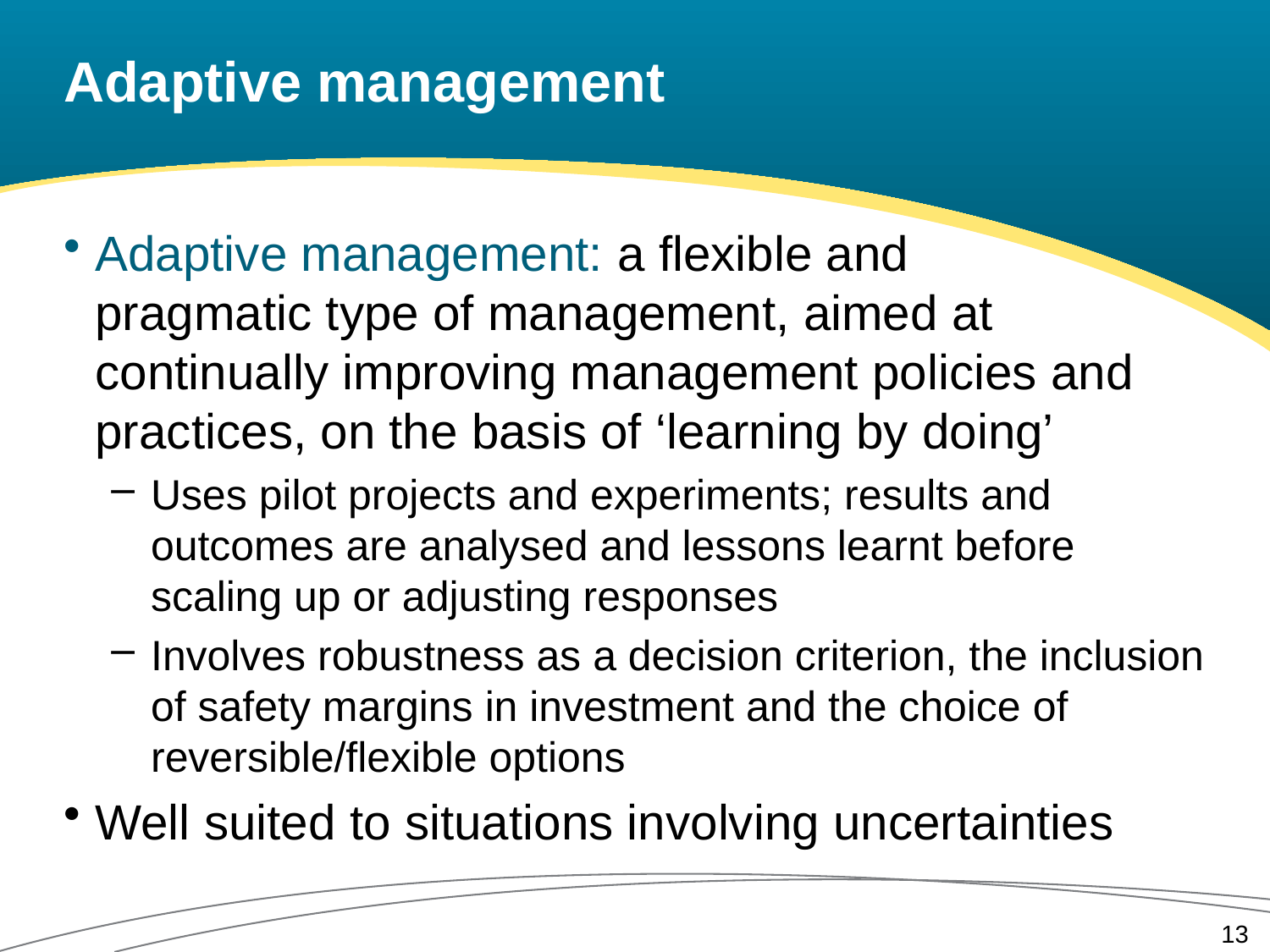

# Adaptive management
Adaptive management: a flexible and
pragmatic type of management, aimed at continually improving management policies and practices, on the basis of ‘learning by doing’
Uses pilot projects and experiments; results and outcomes are analysed and lessons learnt before scaling up or adjusting responses
Involves robustness as a decision criterion, the inclusion of safety margins in investment and the choice of reversible/flexible options
Well suited to situations involving uncertainties
13